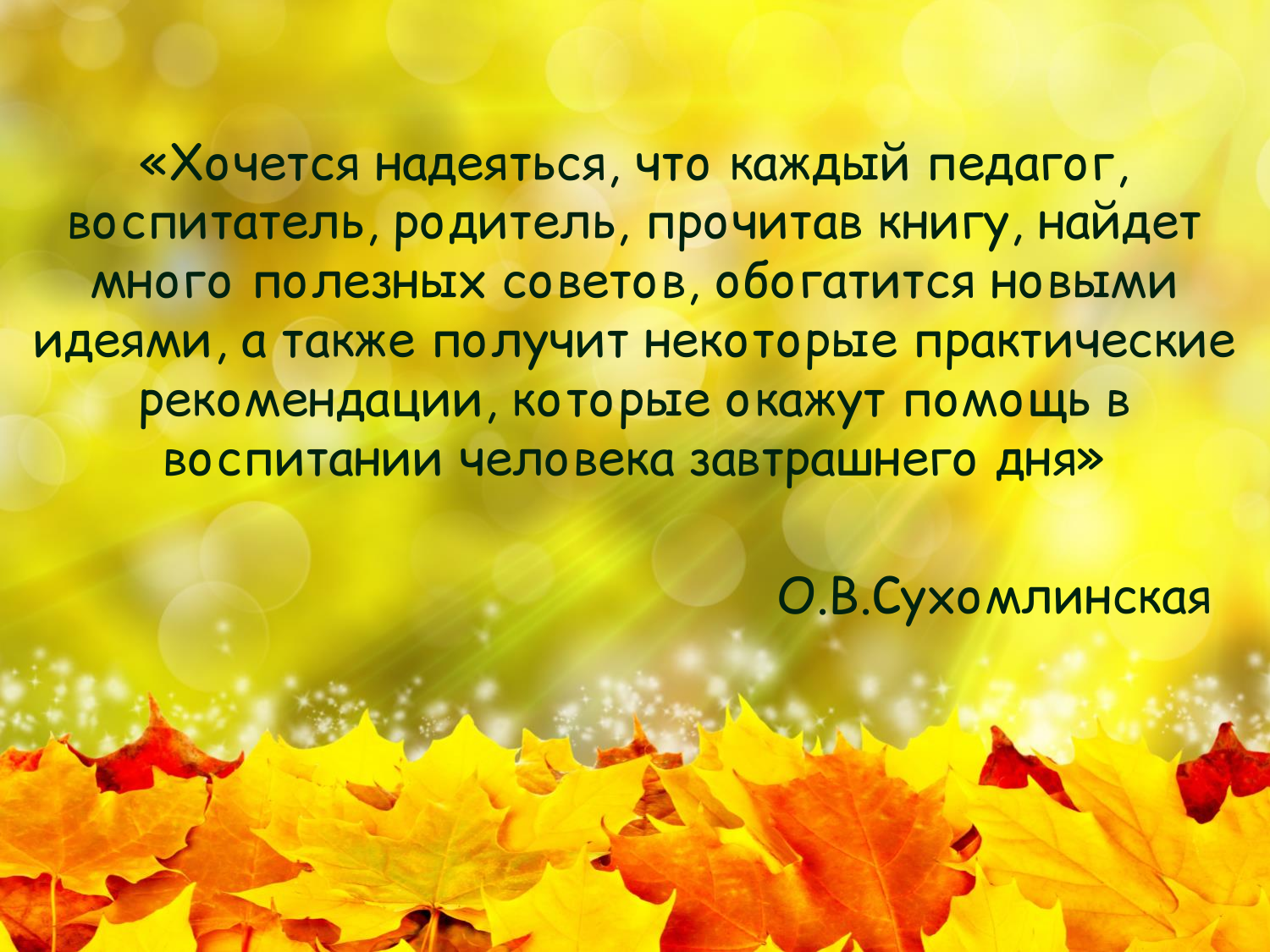

«Хочется надеяться, что каждый педагог, воспитатель, родитель, прочитав книгу, найдет много полезных советов, обогатится новыми идеями, а также получит некоторые практические рекомендации, которые окажут помощь в воспитании человека завтрашнего дня»

О.В.Сухомлинская